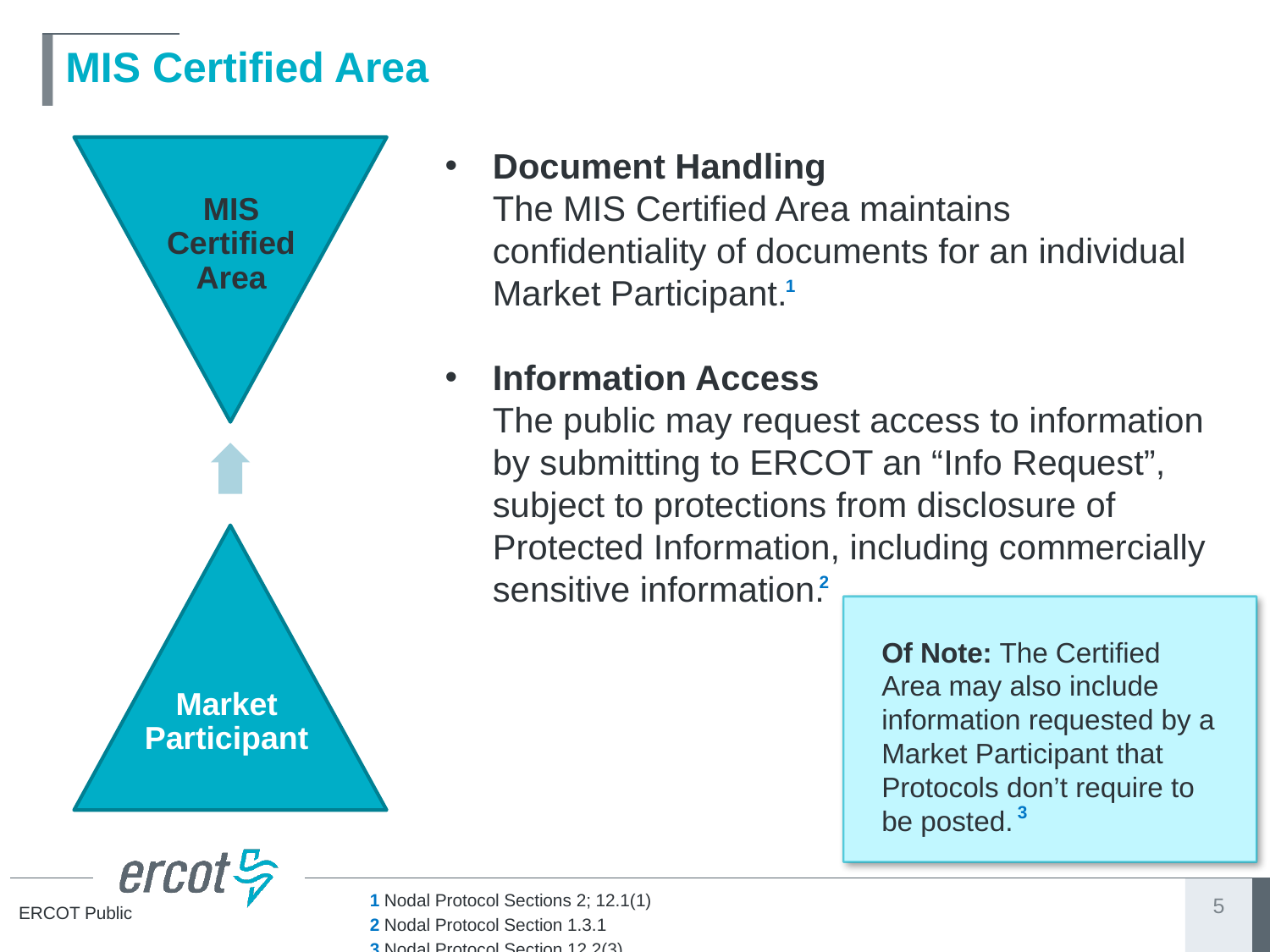

# MIS Certified Area
Document Handling
The MIS Certified Area maintains confidentiality of documents for an individual Market Participant.

Information Access
The public may request access to information by submitting to ERCOT an “Info Request”, subject to protections from disclosure of Protected Information, including commercially sensitive information.

MIS Certified Area
1

2
Of Note: The Certified Area may also include information requested by a Market Participant that Protocols don’t require to be posted.

Market Participant
3
	1 Nodal Protocol Sections 2; 12.1(1)
	2 Nodal Protocol Section 1.3.1
	3 Nodal Protocol Section 12.2(3)
5